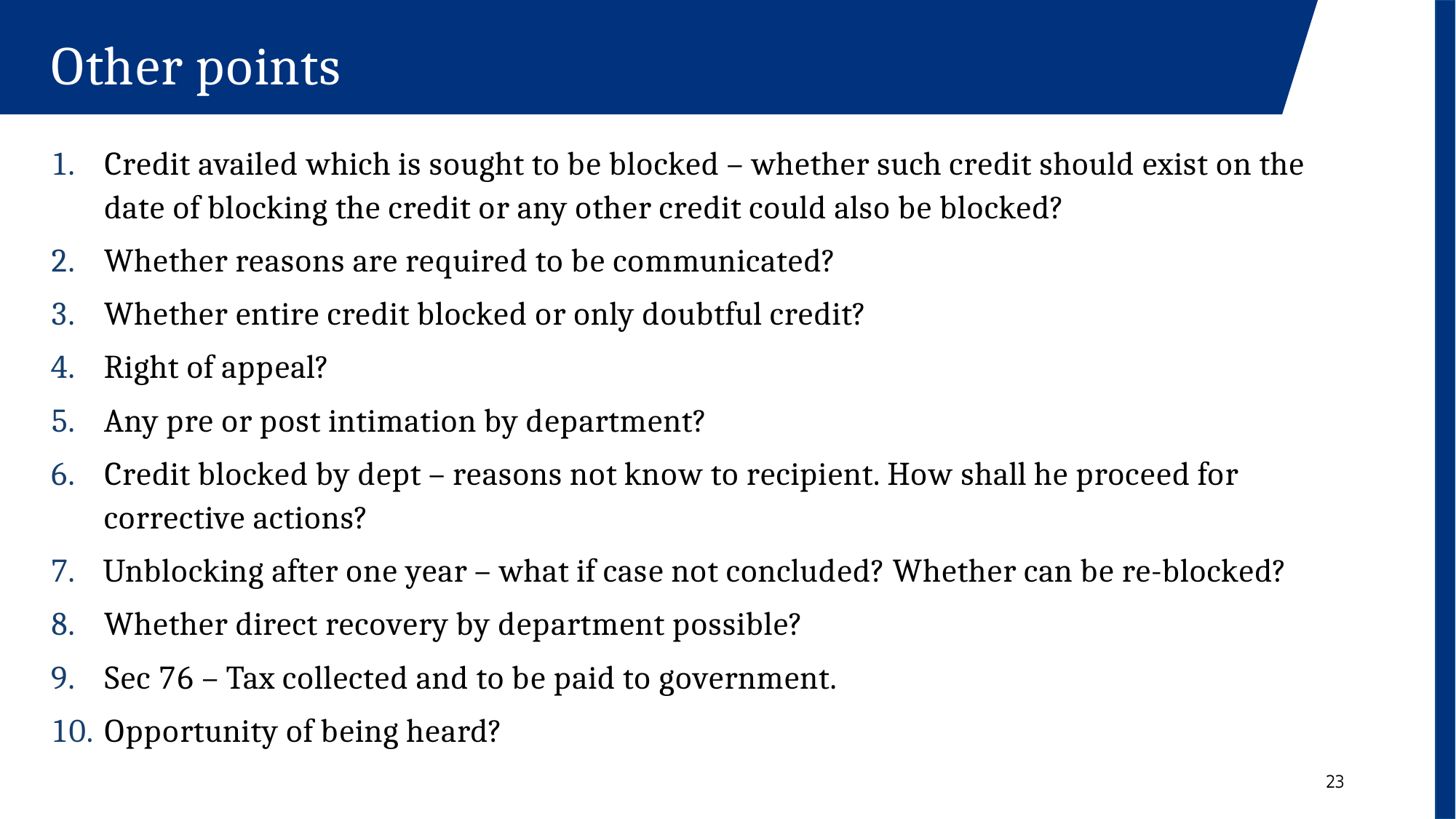

Other points
Credit availed which is sought to be blocked – whether such credit should exist on the date of blocking the credit or any other credit could also be blocked?
Whether reasons are required to be communicated?
Whether entire credit blocked or only doubtful credit?
Right of appeal?
Any pre or post intimation by department?
Credit blocked by dept – reasons not know to recipient. How shall he proceed for corrective actions?
Unblocking after one year – what if case not concluded? Whether can be re-blocked?
Whether direct recovery by department possible?
Sec 76 – Tax collected and to be paid to government.
Opportunity of being heard?

23